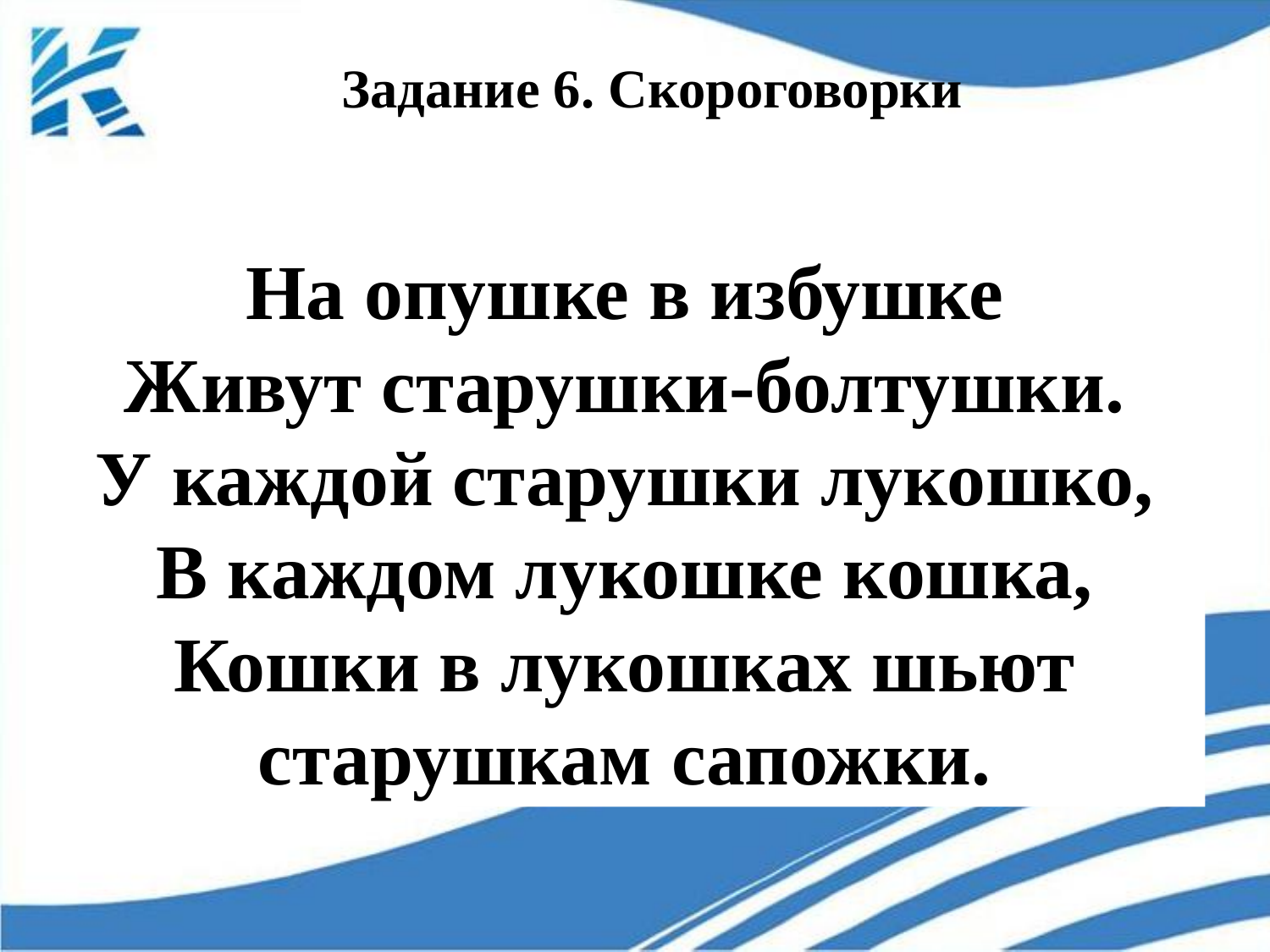

# Задание 6. Скороговорки
На опушке в избушке
Живут старушки-болтушки.
У каждой старушки лукошко,
В каждом лукошке кошка,
Кошки в лукошках шьют старушкам сапожки.